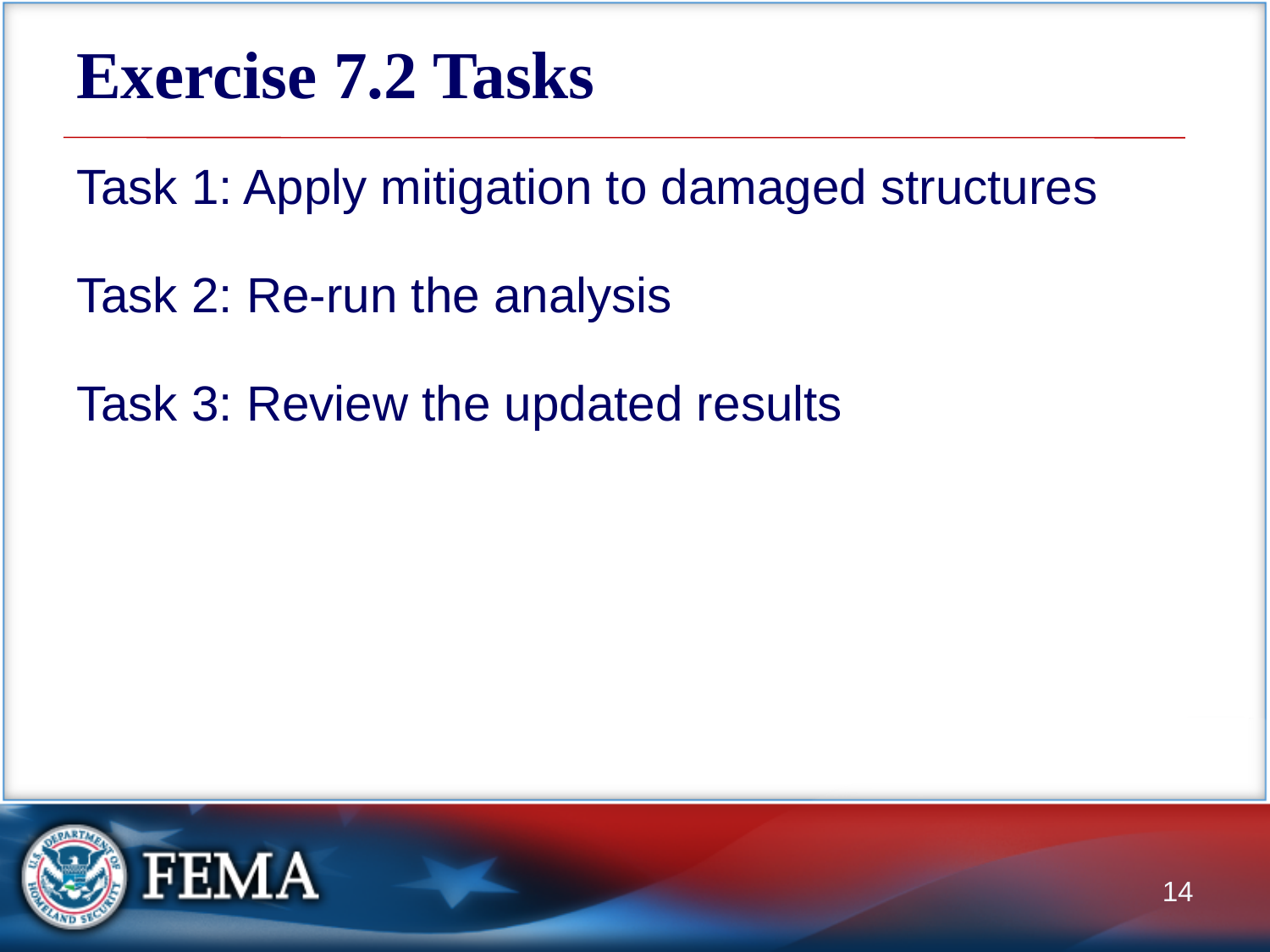

# Exercise 7.2 Tasks
Task 1: Apply mitigation to damaged structures
Task 2: Re-run the analysis
Task 3: Review the updated results
14